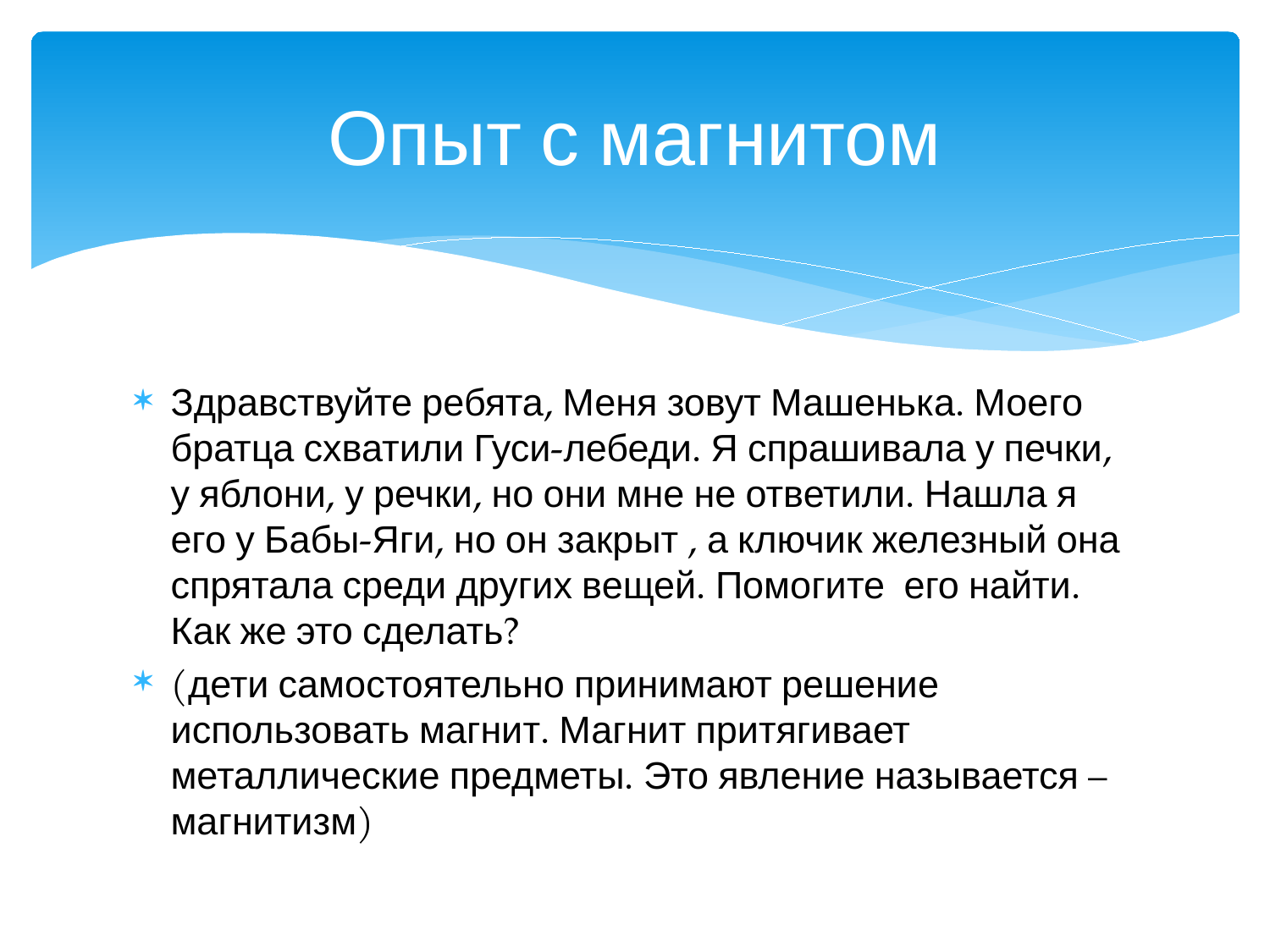

# Опыт с магнитом
Здравствуйте ребята, Меня зовут Машенька. Моего братца схватили Гуси-лебеди. Я спрашивала у печки, у яблони, у речки, но они мне не ответили. Нашла я его у Бабы-Яги, но он закрыт , а ключик железный она спрятала среди других вещей. Помогите  его найти. Как же это сделать?
(дети самостоятельно принимают решение использовать магнит. Магнит притягивает металлические предметы. Это явление называется – магнитизм)